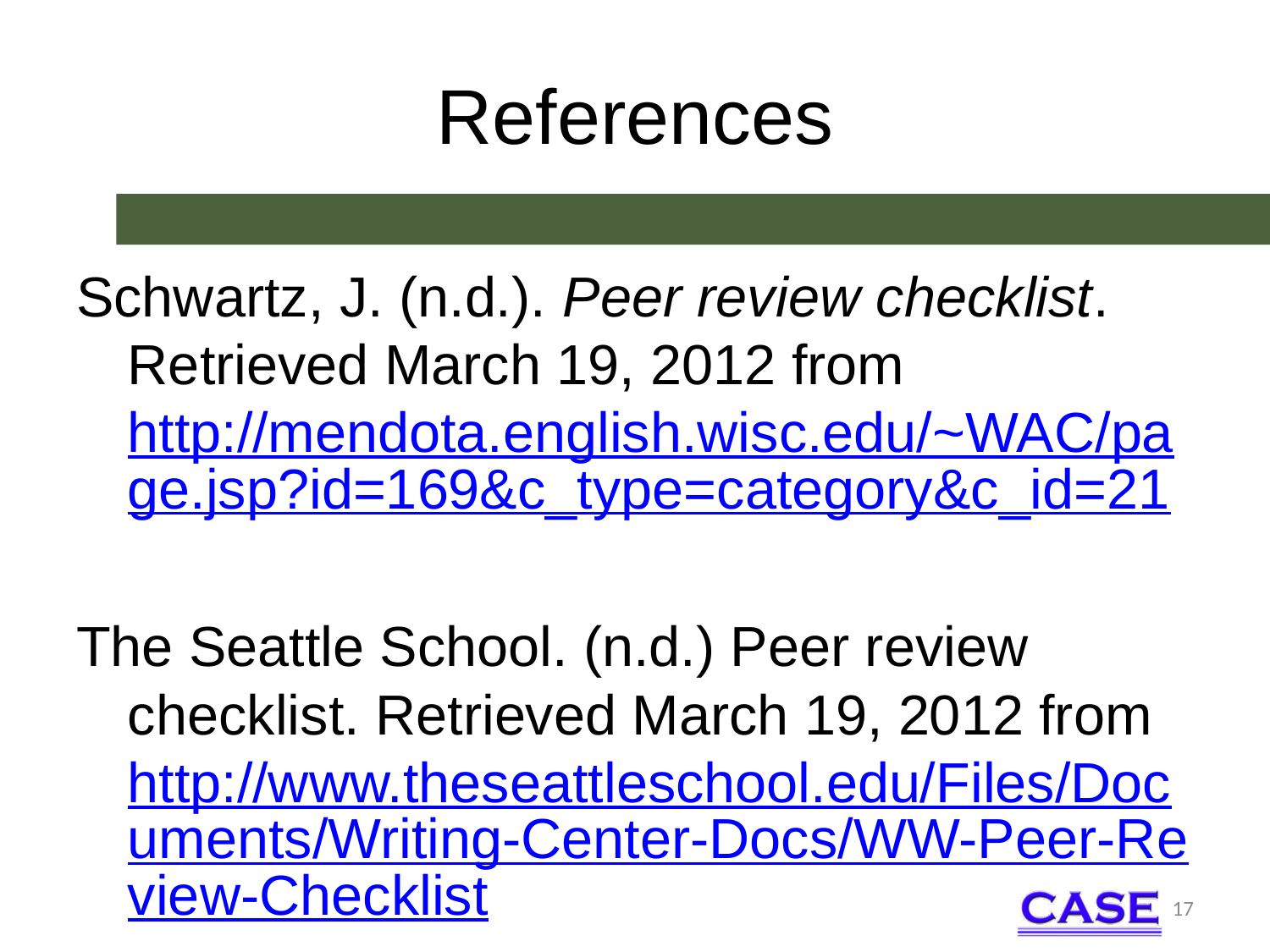

# References
Schwartz, J. (n.d.). Peer review checklist. Retrieved March 19, 2012 from http://mendota.english.wisc.edu/~WAC/page.jsp?id=169&c_type=category&c_id=21

The Seattle School. (n.d.) Peer review checklist. Retrieved March 19, 2012 from http://www.theseattleschool.edu/Files/Documents/Writing-Center-Docs/WW-Peer-Review-Checklist
17